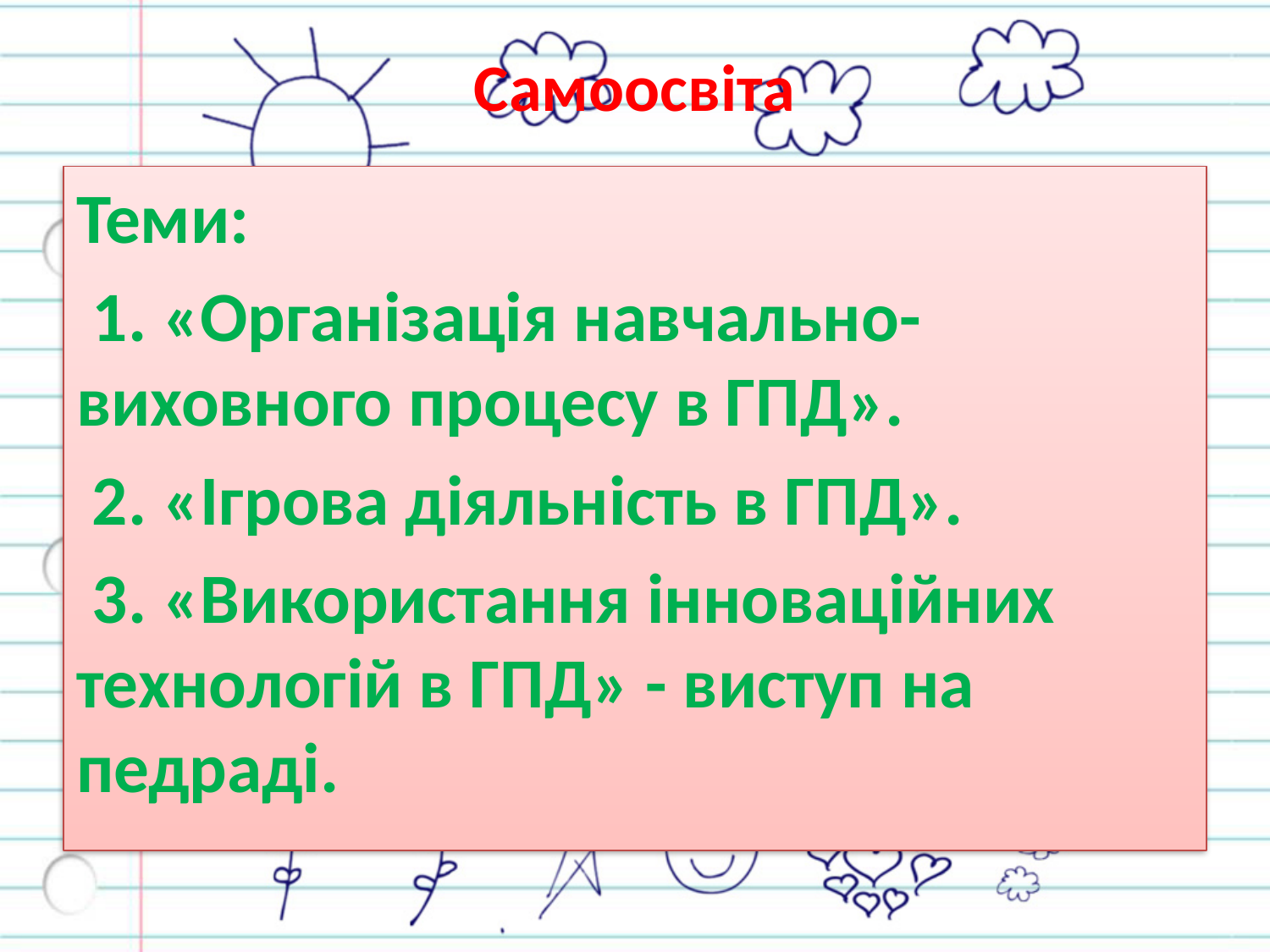

# Самоосвіта
Теми:
 1. «Організація навчально-виховного процесу в ГПД».
 2. «Ігрова діяльність в ГПД».
 3. «Використання інноваційних технологій в ГПД» - виступ на педраді.